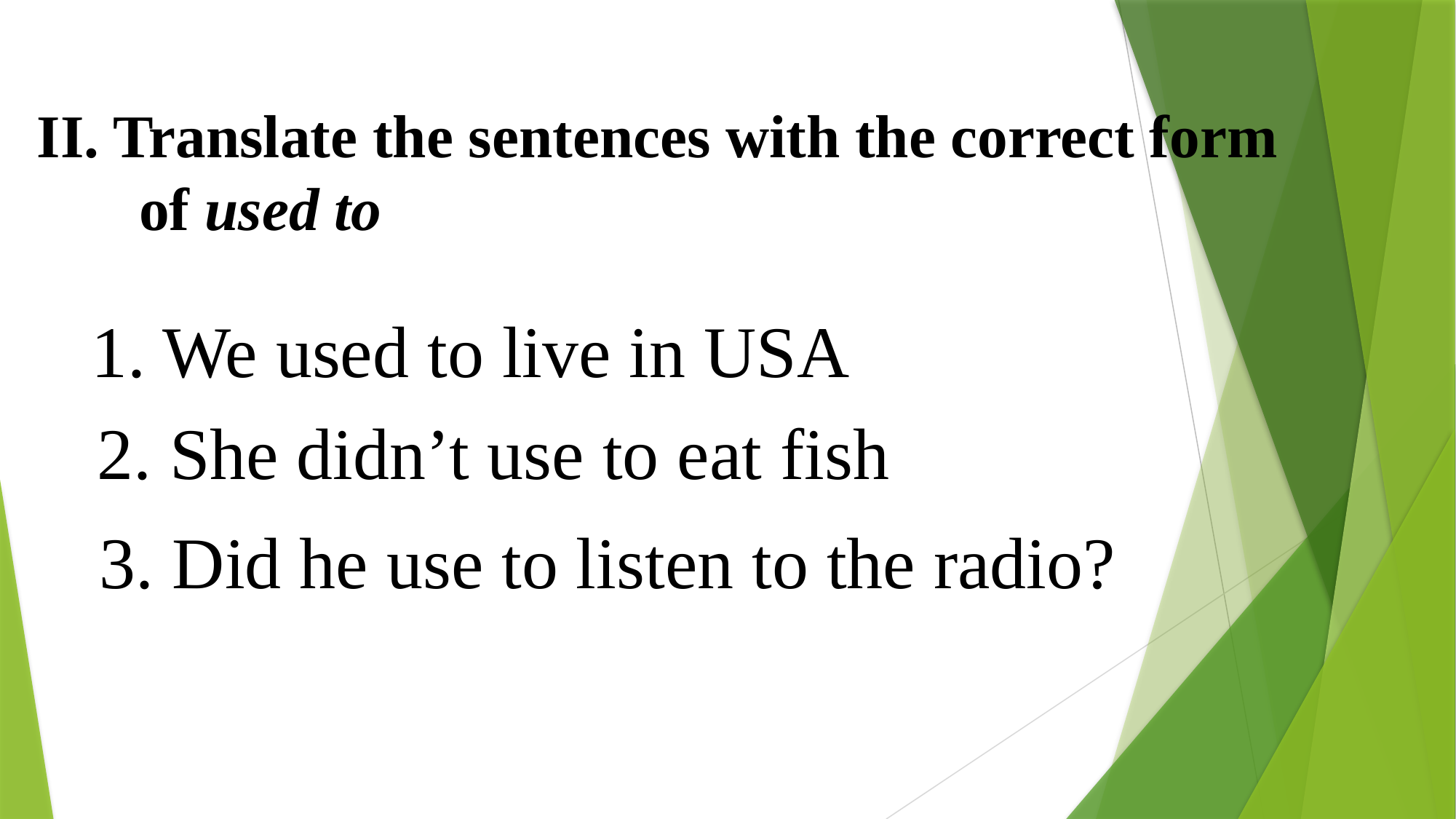

II. Translate the sentences with the correct form of used to
1. We used to live in USA
2. She didn’t use to eat fish
3. Did he use to listen to the radio?